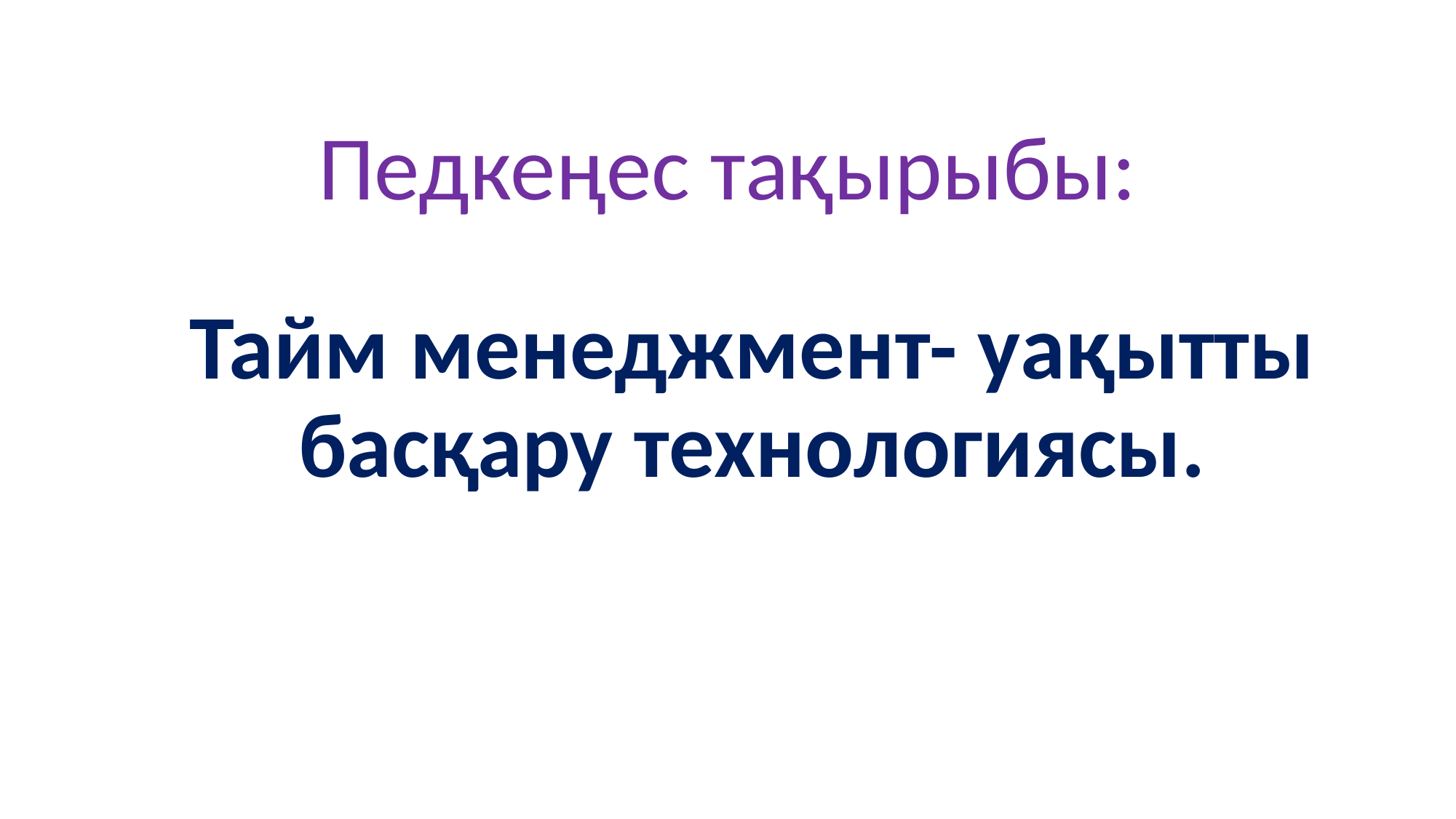

# Педкеңес тақырыбы:
Тайм менеджмент- уақытты басқару технологиясы.